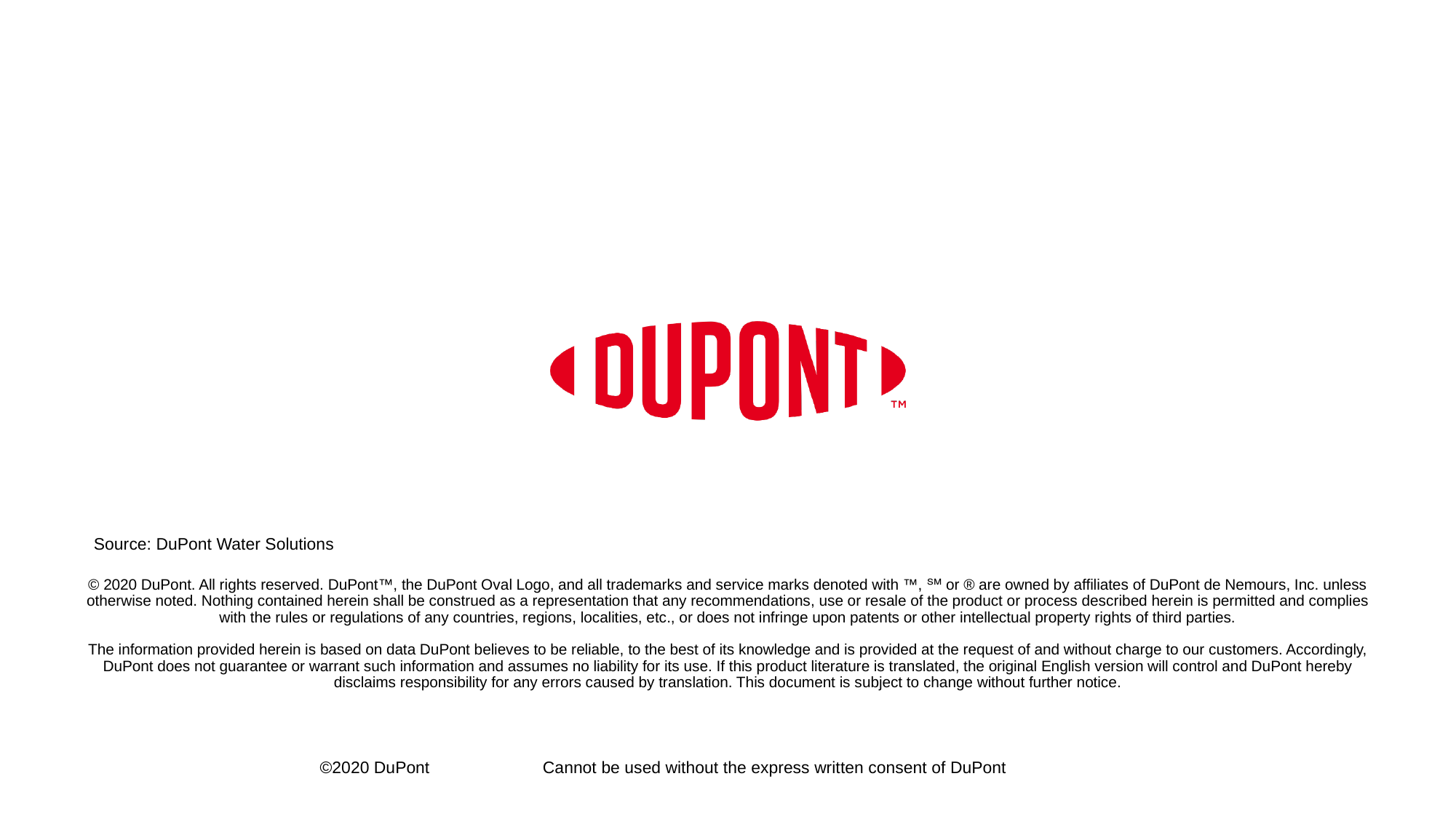

Source: DuPont Water Solutions
©2020 DuPont                        Cannot be used without the express written consent of DuPont